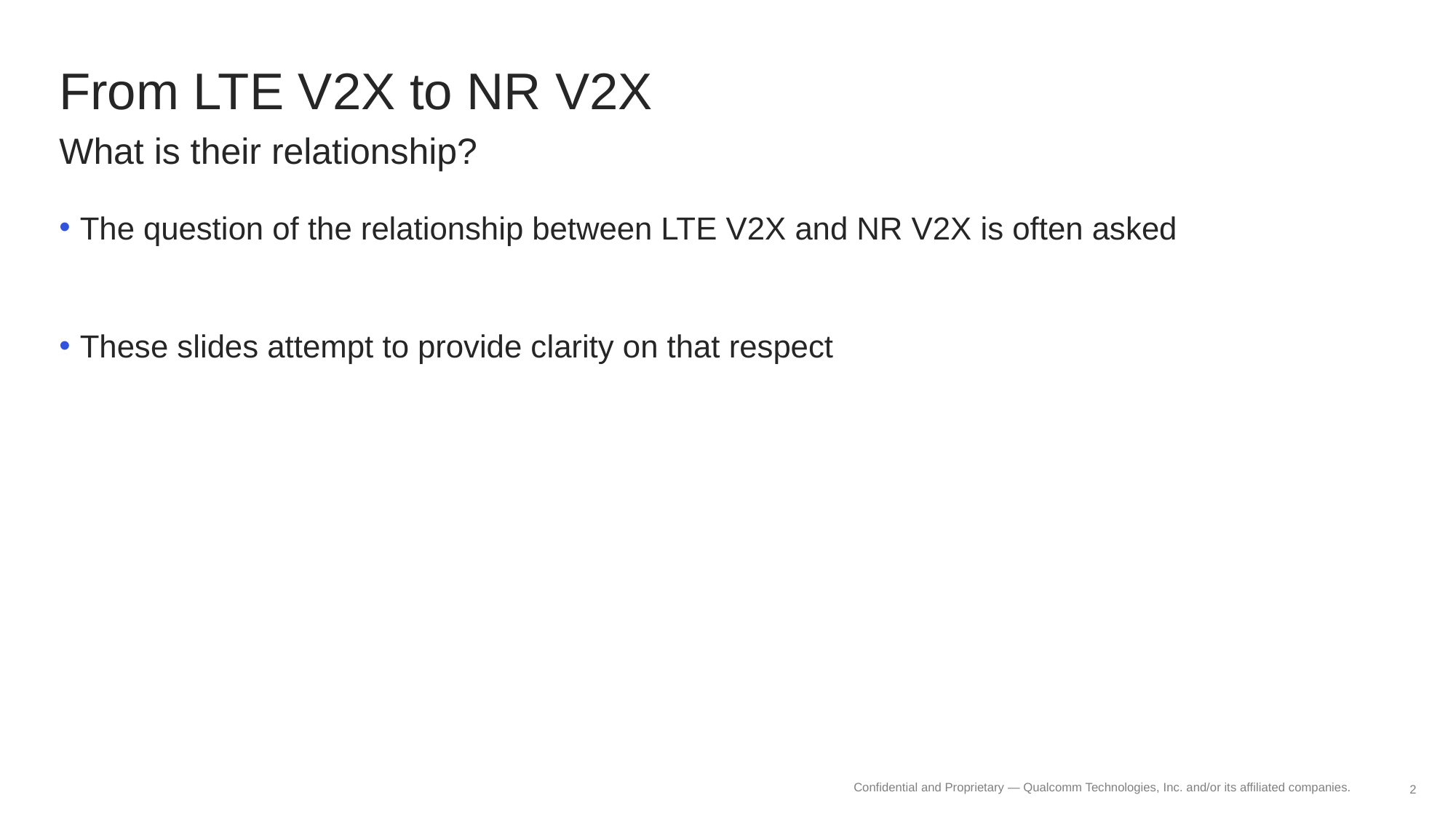

# From LTE V2X to NR V2X
What is their relationship?
The question of the relationship between LTE V2X and NR V2X is often asked

These slides attempt to provide clarity on that respect